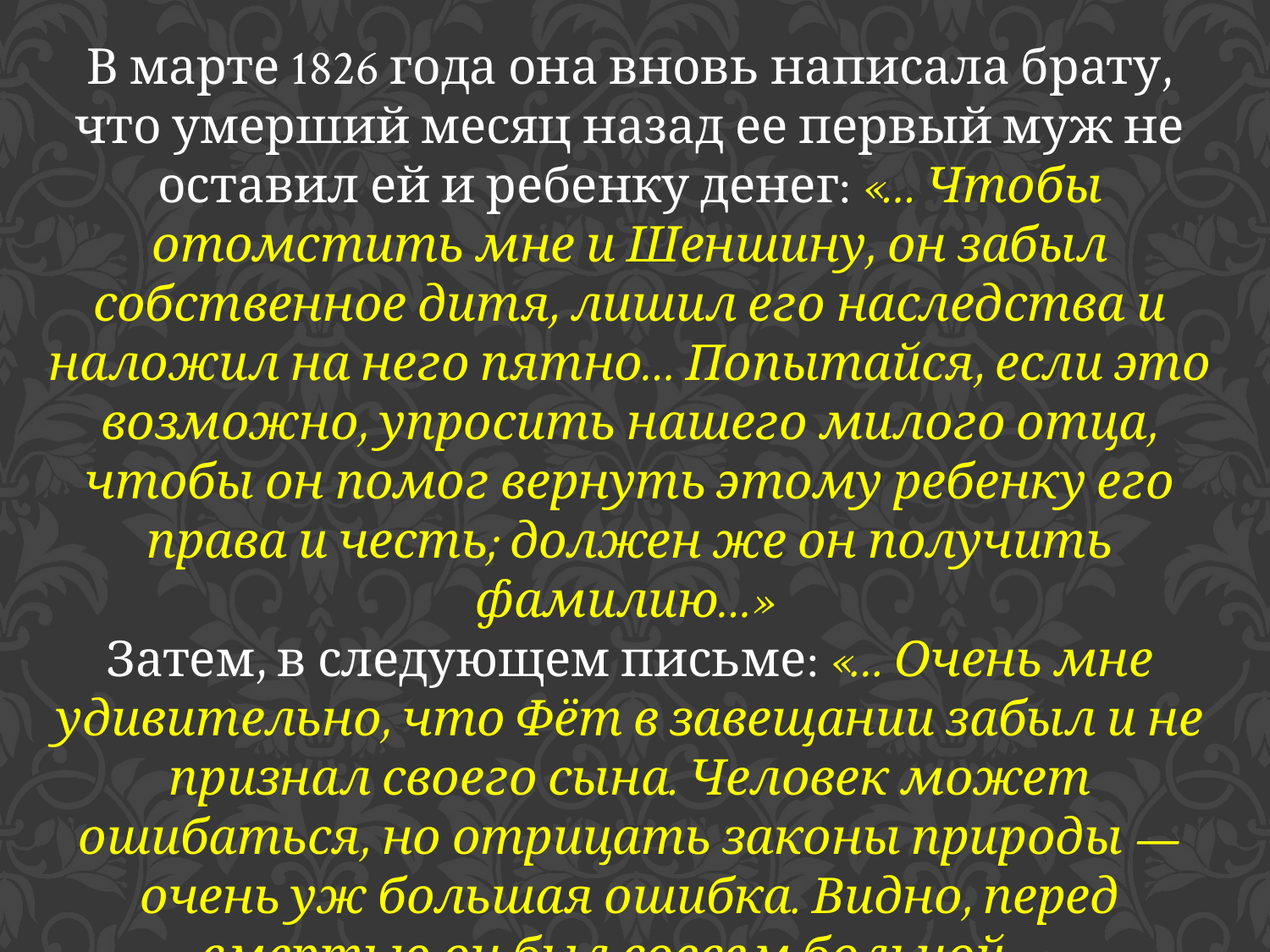

В марте 1826 года она вновь написала брату, что умерший месяц назад ее первый муж не оставил ей и ребенку денег: «… Чтобы отомстить мне и Шеншину, он забыл собственное дитя, лишил его наследства и наложил на него пятно… Попытайся, если это возможно, упросить нашего милого отца, чтобы он помог вернуть этому ребенку его права и честь; должен же он получить фамилию…»
Затем, в следующем письме: «… Очень мне удивительно, что Фёт в завещании забыл и не признал своего сына. Человек может ошибаться, но отрицать законы природы — очень уж большая ошибка. Видно, перед смертью он был совсем больной…»